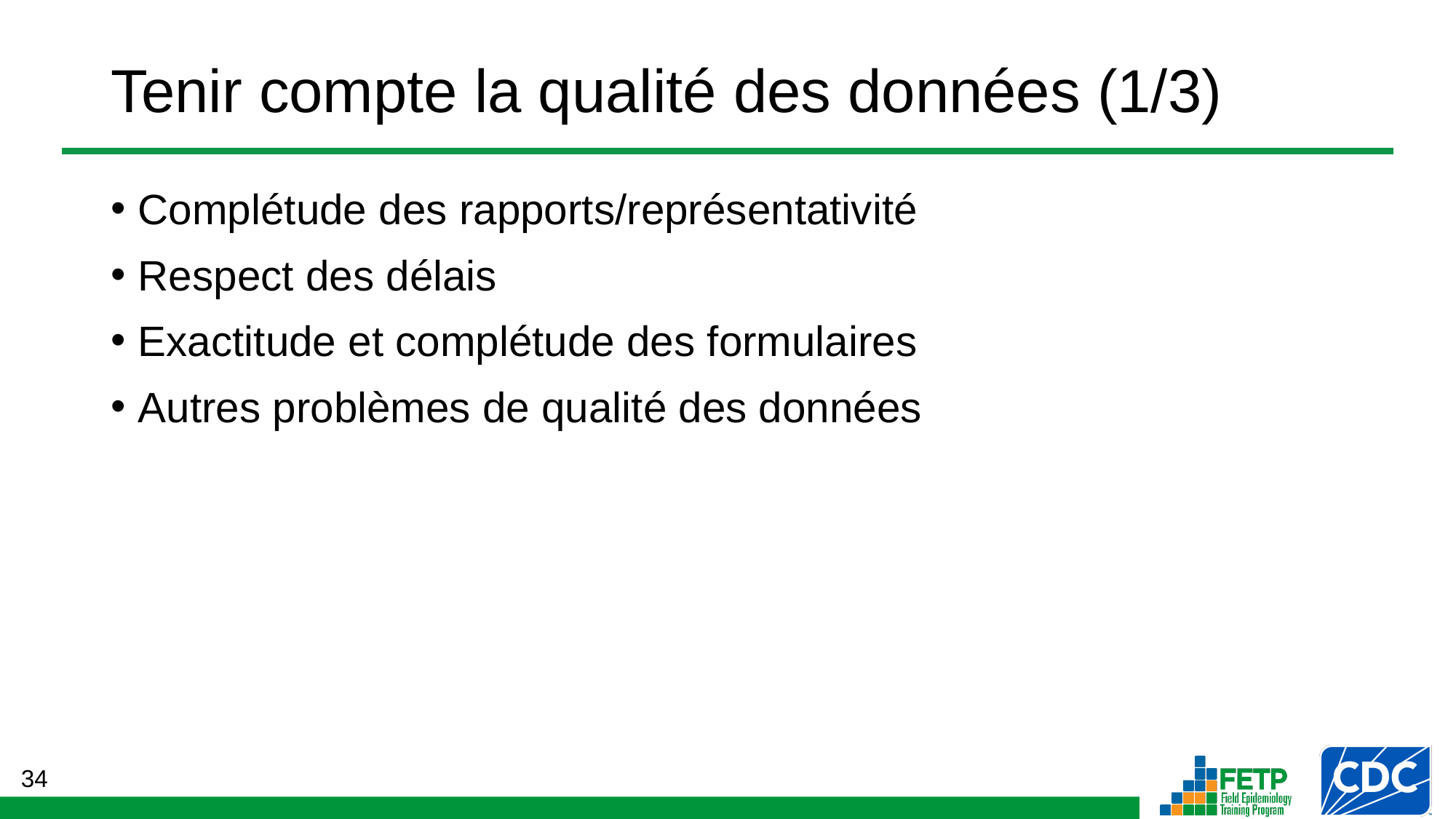

# Tenir compte la qualité des données (1/3)
Complétude des rapports/représentativité
Respect des délais
Exactitude et complétude des formulaires
Autres problèmes de qualité des données